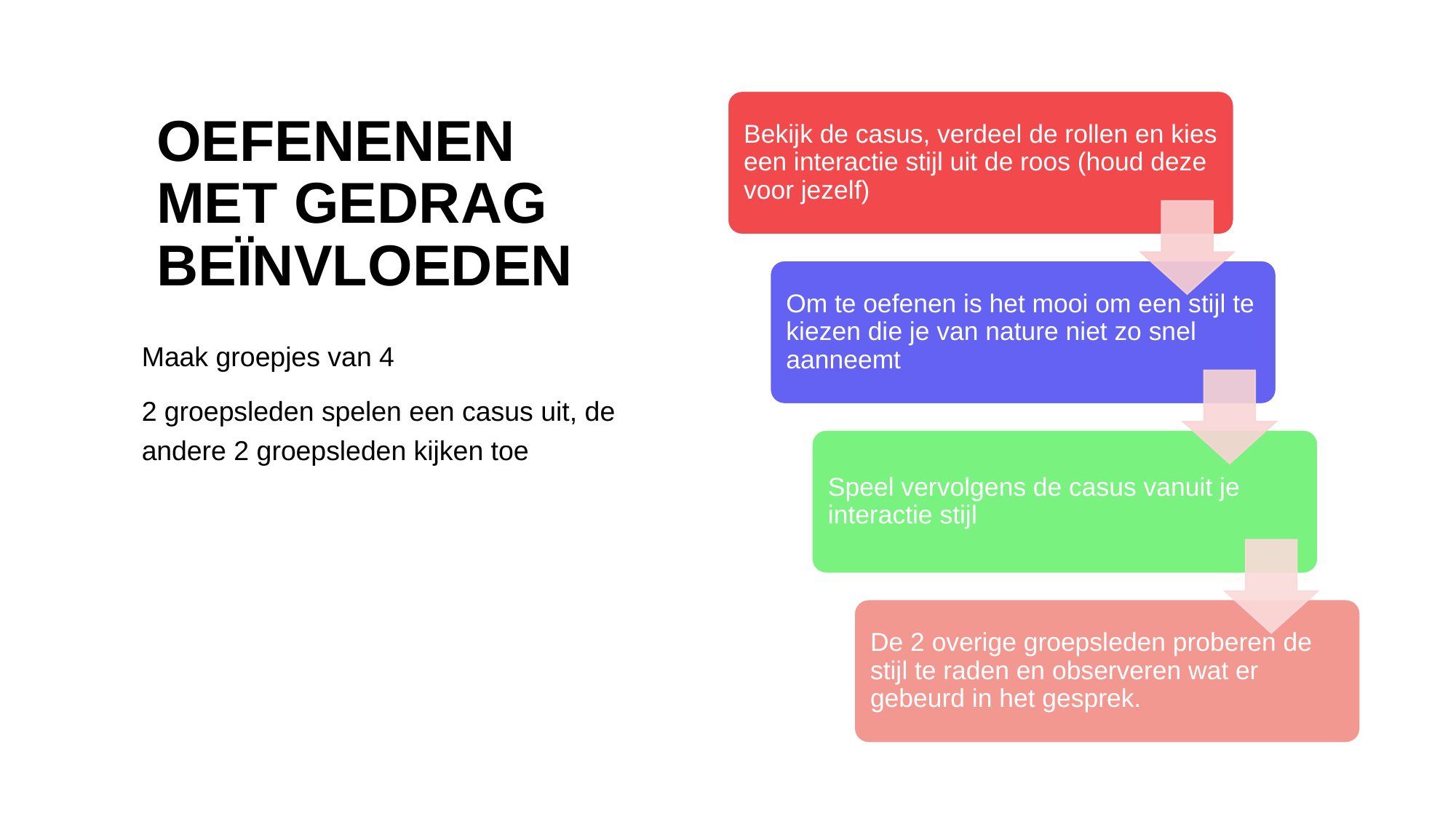

Bekijk de casus, verdeel de rollen en kies een interactie stijl uit de roos (houd deze voor jezelf)
Om te oefenen is het mooi om een stijl te kiezen die je van nature niet zo snel aanneemt
Speel vervolgens de casus vanuit je interactie stijl
De 2 overige groepsleden proberen de stijl te raden en observeren wat er gebeurd in het gesprek.

# Oefenenen met gedrag beïnvloeden
Maak groepjes van 4
2 groepsleden spelen een casus uit, de andere 2 groepsleden kijken toe